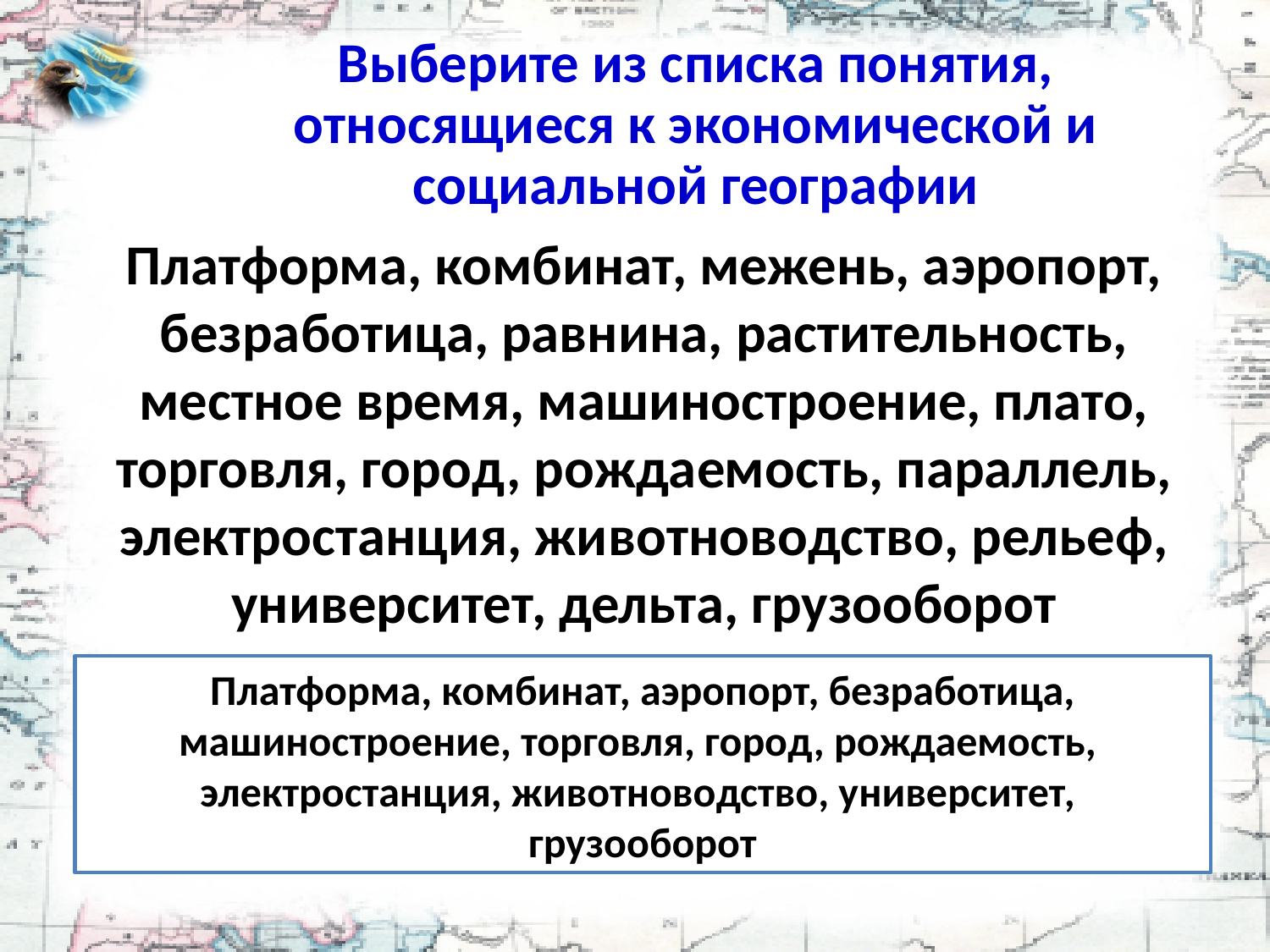

# Выберите из списка понятия, относящиеся к экономической и социальной географии
Платформа, комбинат, межень, аэропорт, безработица, равнина, растительность, местное время, машиностроение, плато, торговля, город, рождаемость, параллель, электростанция, животноводство, рельеф, университет, дельта, грузооборот
Платформа, комбинат, аэропорт, безработица, машиностроение, торговля, город, рождаемость,  электростанция, животноводство, университет,  грузооборот